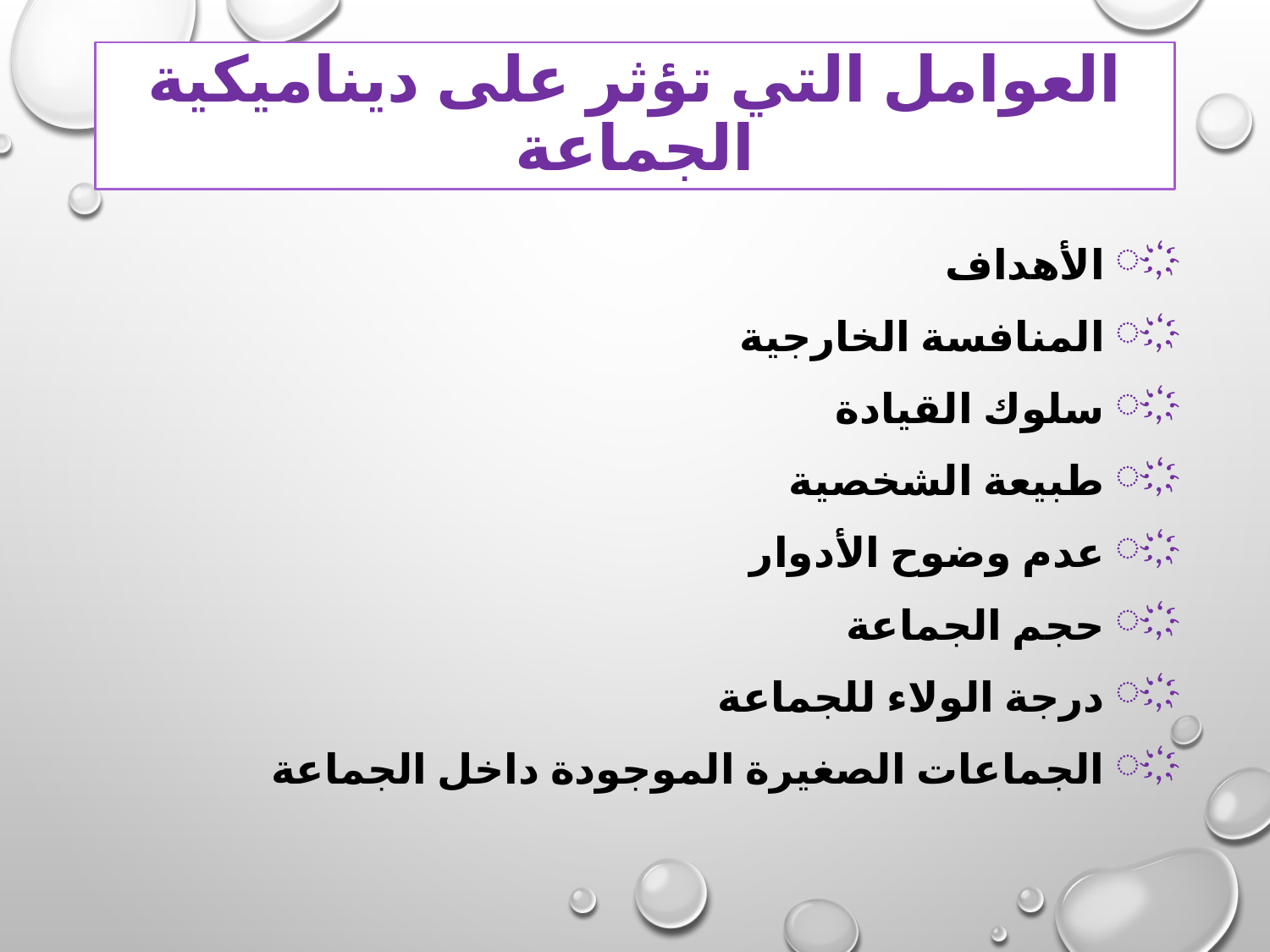

# العوامل التي تؤثر على ديناميكية الجماعة
 الأهداف
 المنافسة الخارجية
 سلوك القيادة
 طبيعة الشخصية
 عدم وضوح الأدوار
 حجم الجماعة
 درجة الولاء للجماعة
 الجماعات الصغيرة الموجودة داخل الجماعة